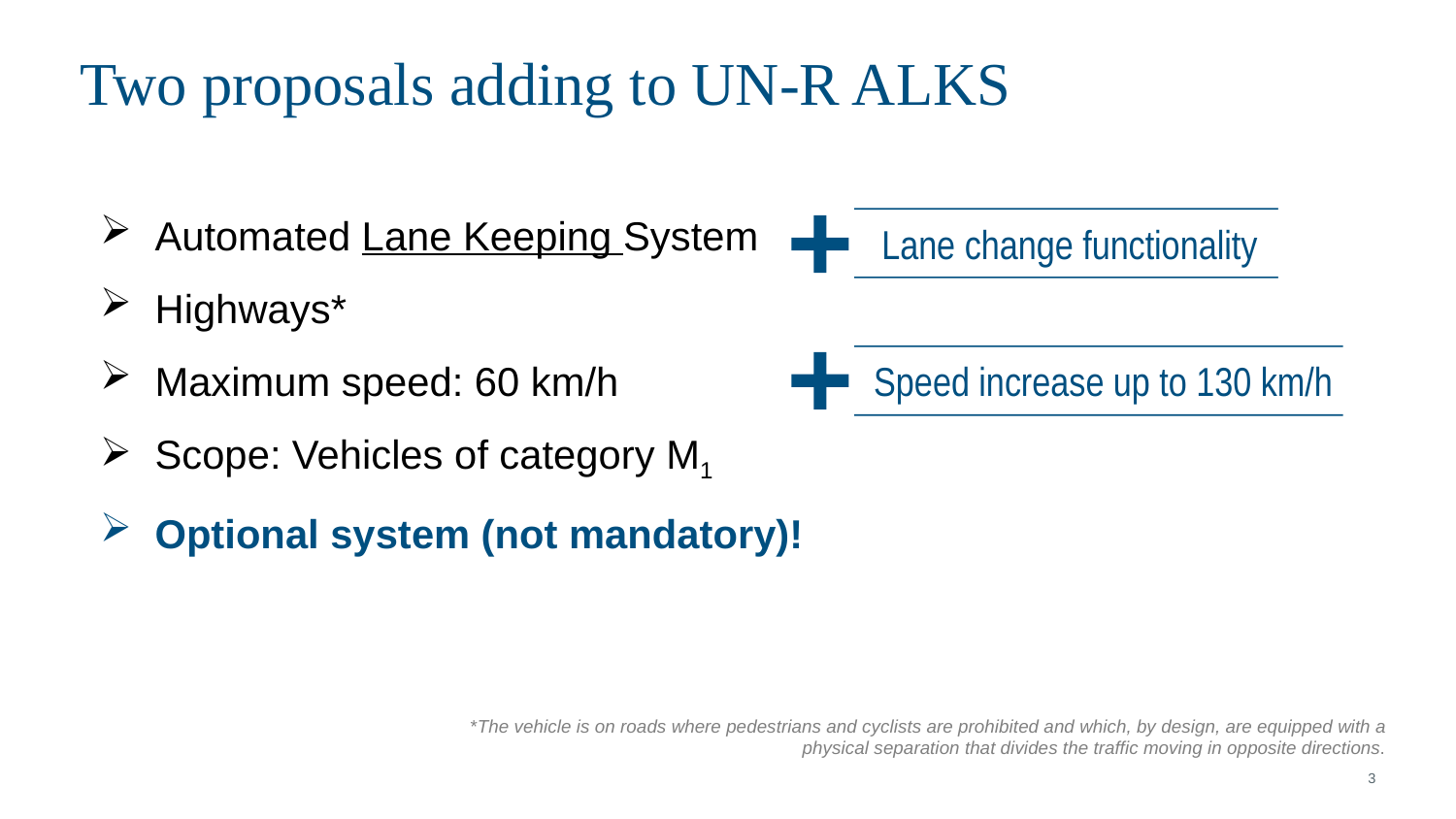

# Two proposals adding to UN-R ALKS

Automated Lane Keeping System
Highways*
Maximum speed: 60 km/h
Scope: Vehicles of category M1
Optional system (not mandatory)!

Lane change functionality

Speed increase up to 130 km/h

*The vehicle is on roads where pedestrians and cyclists are prohibited and which, by design, are equipped with a physical separation that divides the traffic moving in opposite directions.
3